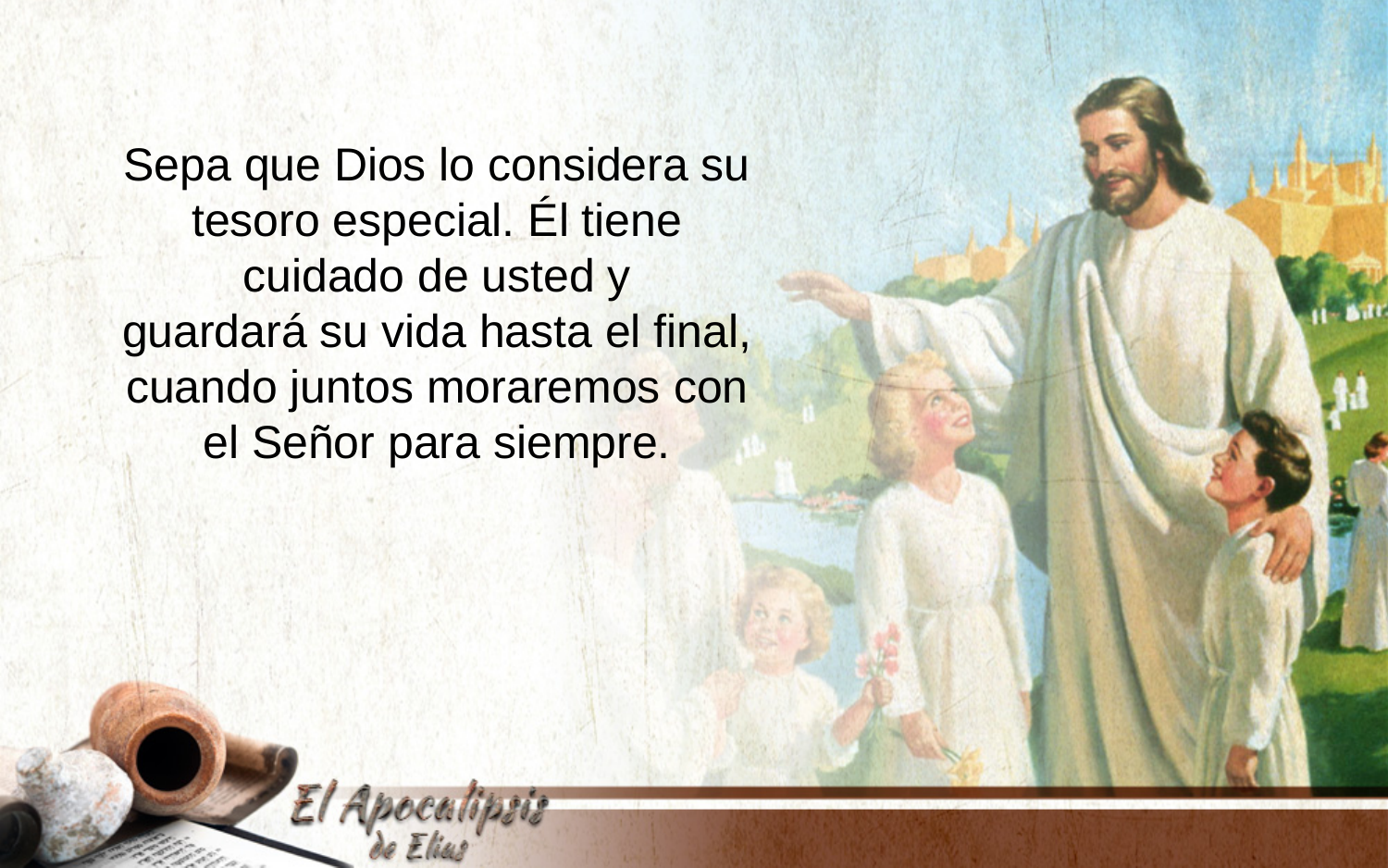

Sepa que Dios lo considera su tesoro especial. Él tiene cuidado de usted y
guardará su vida hasta el final, cuando juntos moraremos con el Señor para siempre.